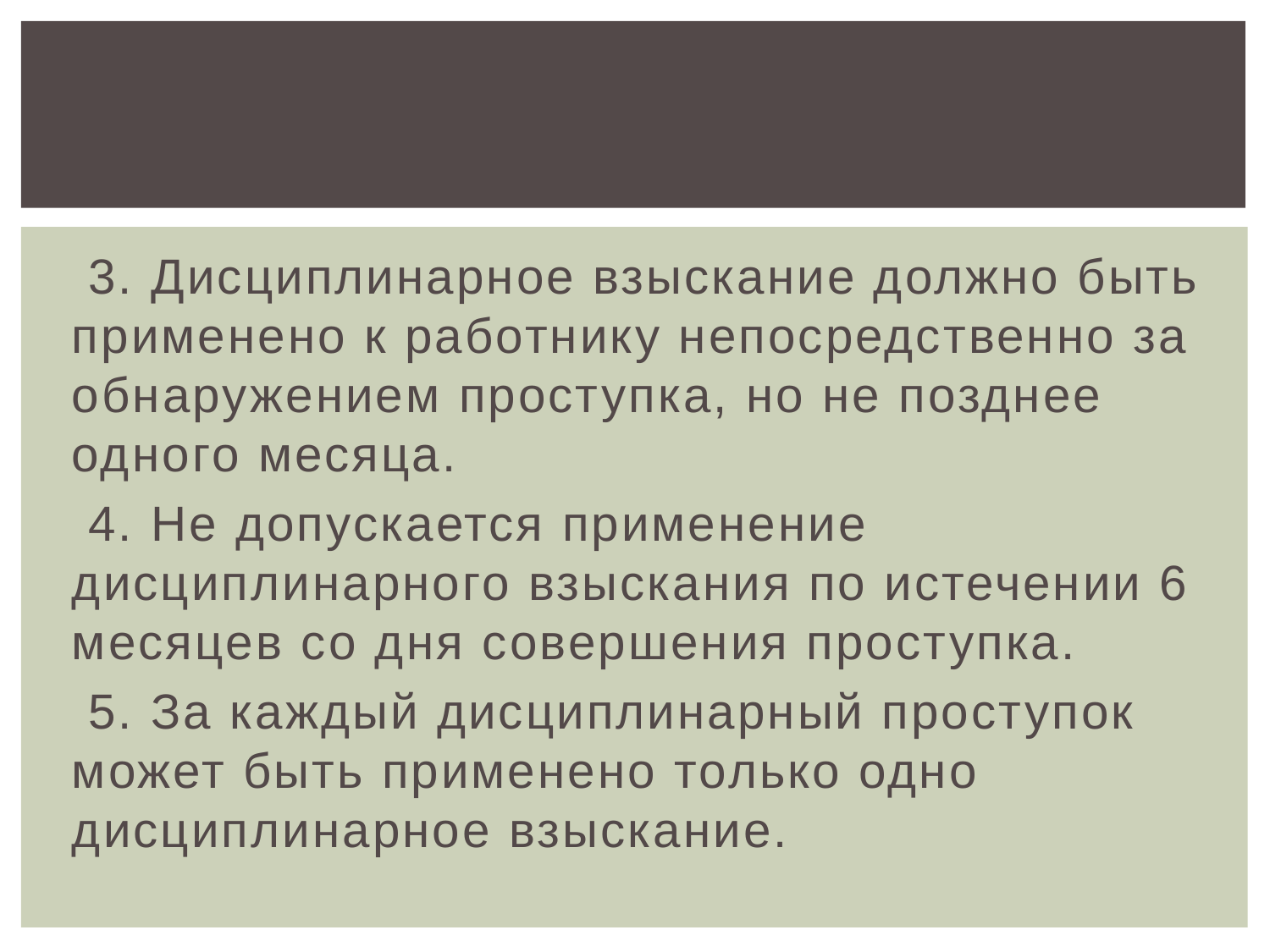

3. Дисциплинарное взыскание должно быть применено к работнику непосредственно за обнаружением проступка, но не позднее одного месяца.
 4. Не допускается применение дисциплинарного взыскания по истечении 6 месяцев со дня совершения проступка.
 5. За каждый дисциплинарный проступок может быть применено только одно дисциплинарное взыскание.